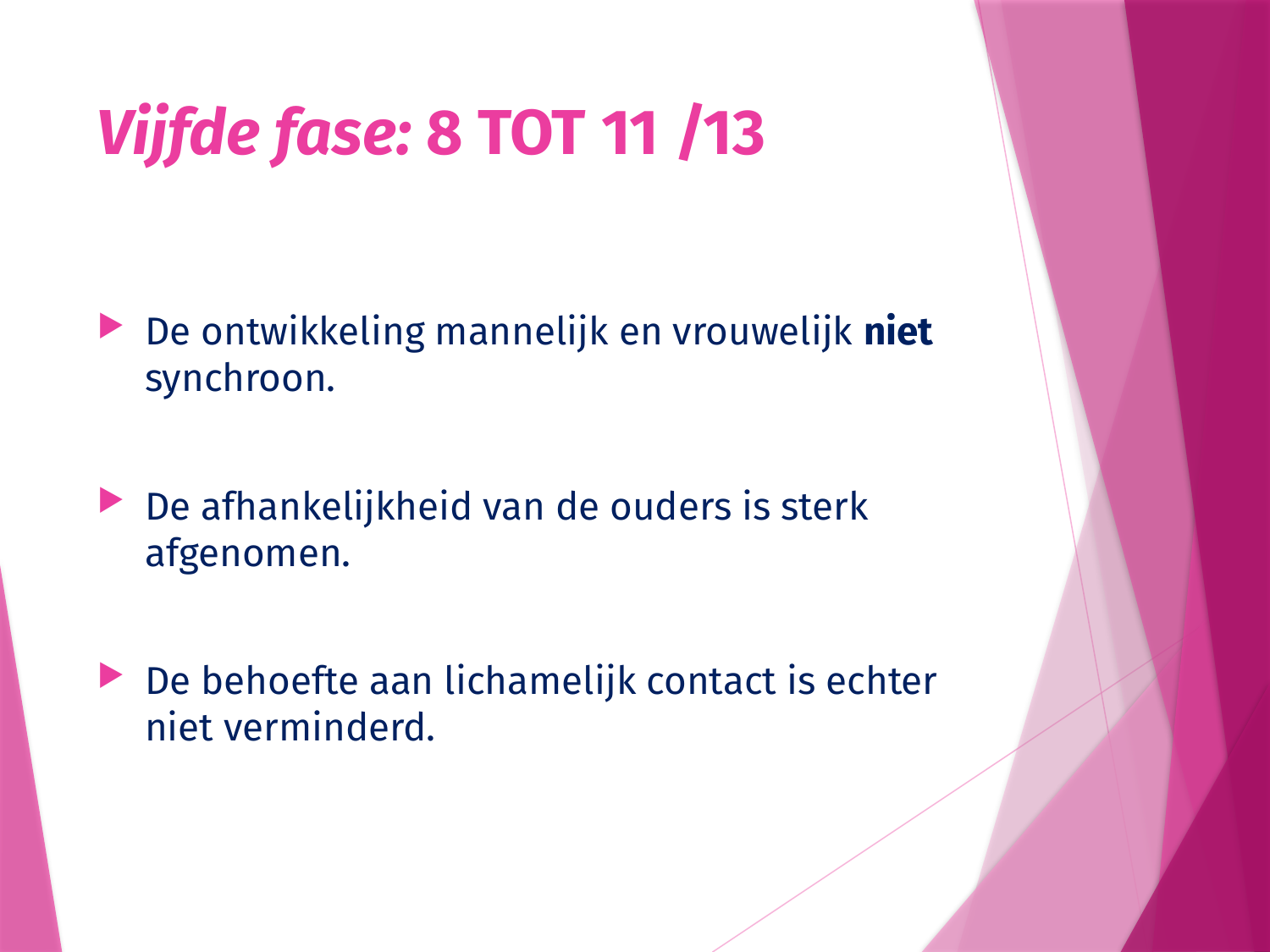

# Vijfde fase: 8 TOT 11 /13
De ontwikkeling mannelijk en vrouwelijk niet synchroon.

De afhankelijkheid van de ouders is sterk afgenomen.

De behoefte aan lichamelijk contact is echter niet verminderd.